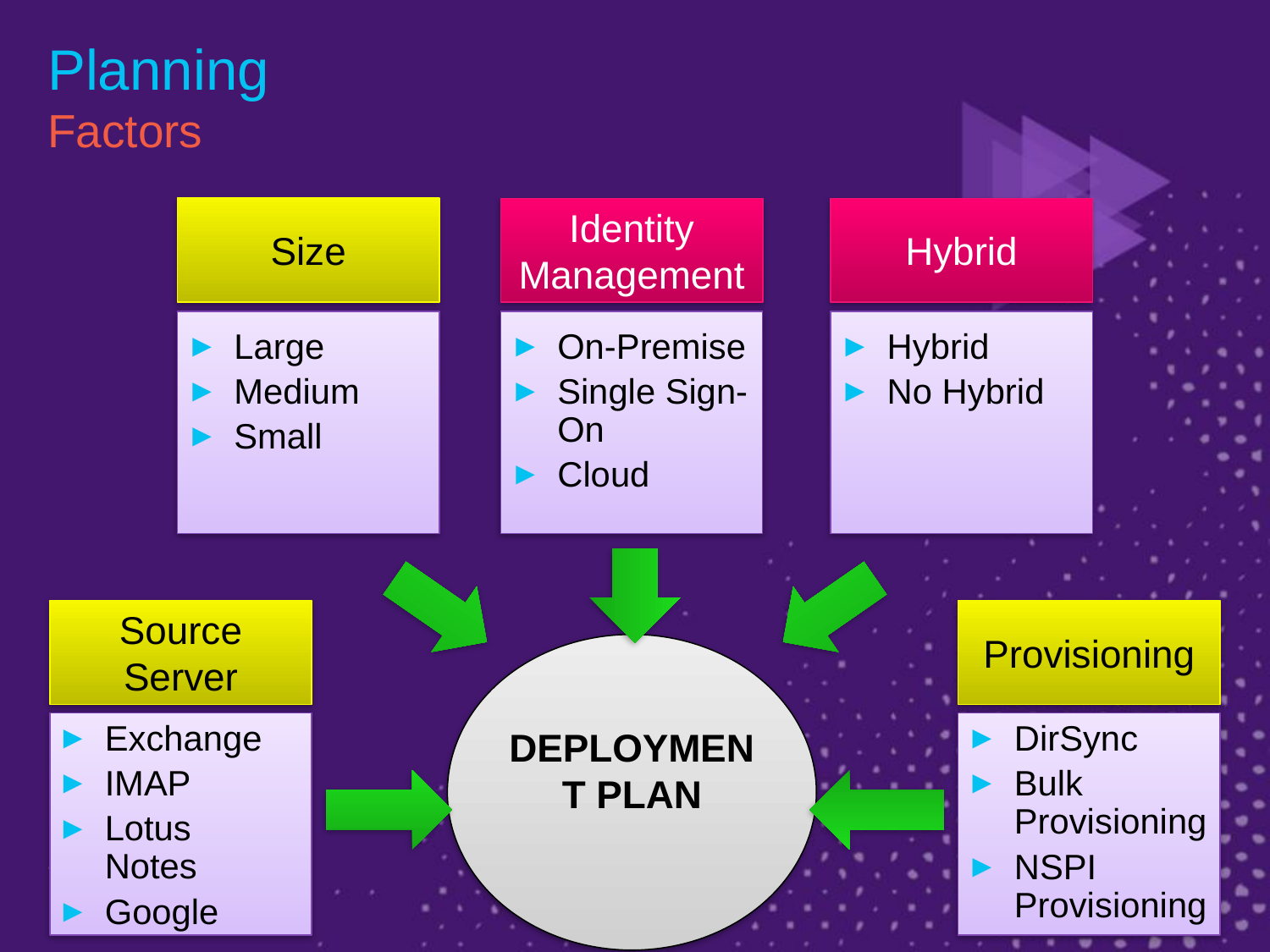

# Planning Factors
Size

Large
Medium
Small

Identity Management

On-Premise
Single Sign-On
Cloud

Hybrid

Hybrid
No Hybrid

Source Server

Exchange
IMAP
Lotus Notes
Google

Provisioning

DirSync
Bulk Provisioning
NSPI Provisioning

DEPLOYMENT PLAN